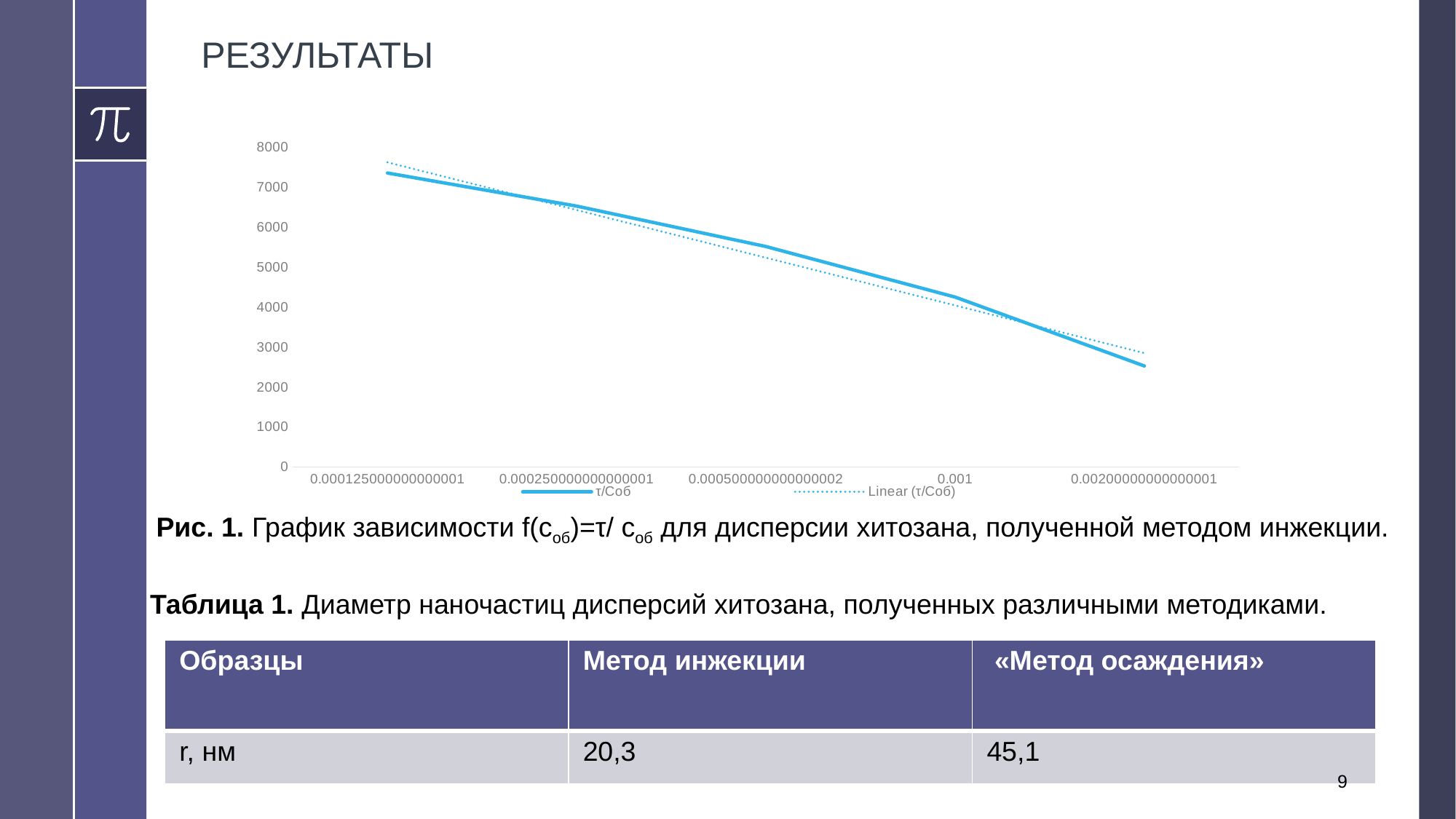

# РЕЗУЛЬТАТЫ

### Chart

| Category | τ/Соб |
|---|---|
| 1.2500000000000052E-4 | 7360.0 |
| 2.5000000000000087E-4 | 6532.0 |
| 5.0000000000000153E-4 | 5520.0 |
| 1.0000000000000033E-3 | 4255.0 |
| 2.0000000000000052E-3 | 2530.0 |
Рис. 1. График зависимости f(соб)=τ/ соб для дисперсии хитозана, полученной методом инжекции.
Таблица 1. Диаметр наночастиц дисперсий хитозана, полученных различными методиками.

| Образцы | Метод инжекции | «Метод осаждения» |
| --- | --- | --- |
| r, нм | 20,3 | 45,1 |
9